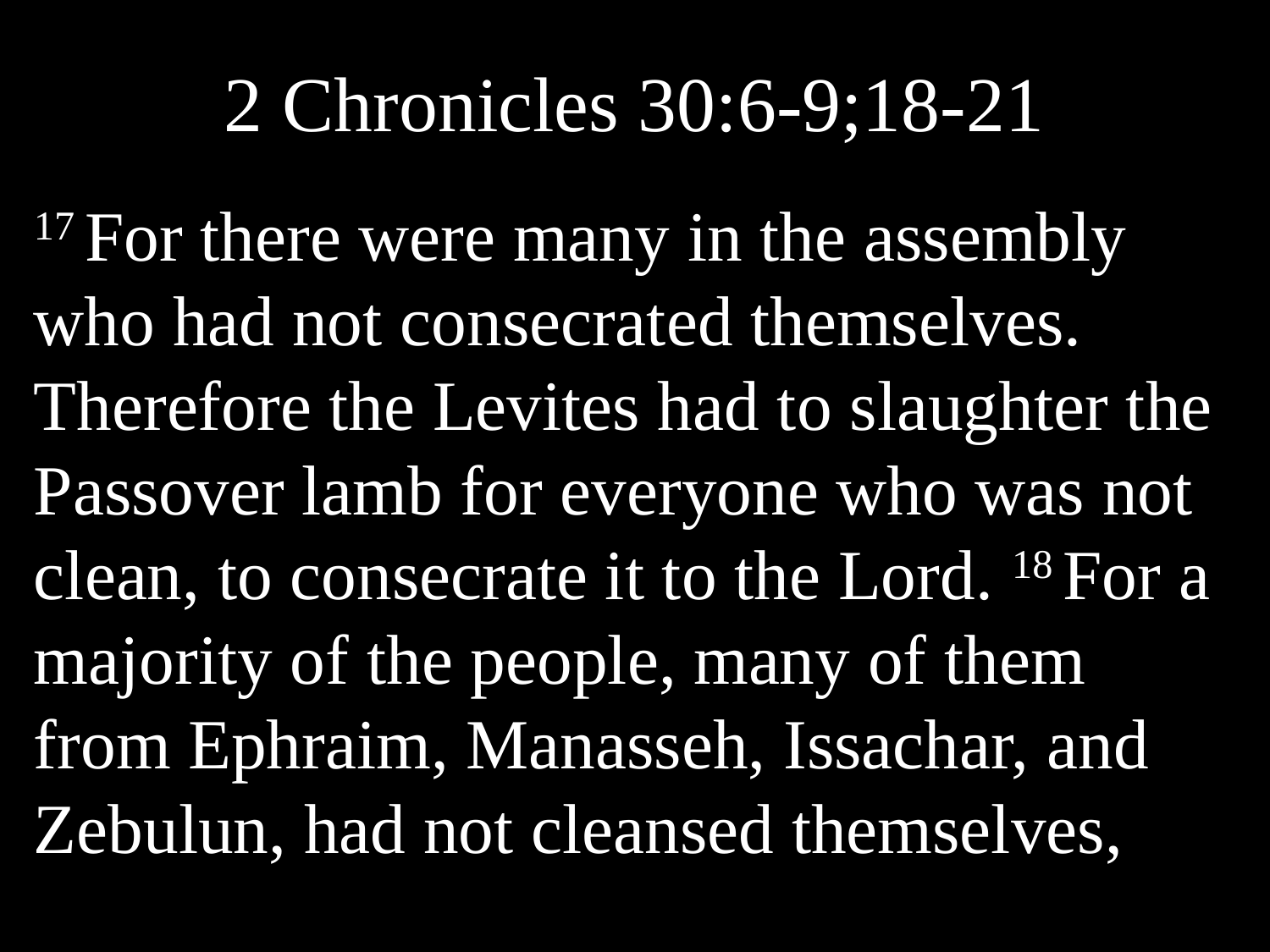

# 2 Chronicles 30:6-9;18-21
17 For there were many in the assembly who had not consecrated themselves.  Therefore the Levites had to slaughter the Passover lamb for everyone who was not clean, to consecrate it to the Lord. 18 For a majority of the people, many of them from Ephraim, Manasseh, Issachar, and Zebulun, had not cleansed themselves,